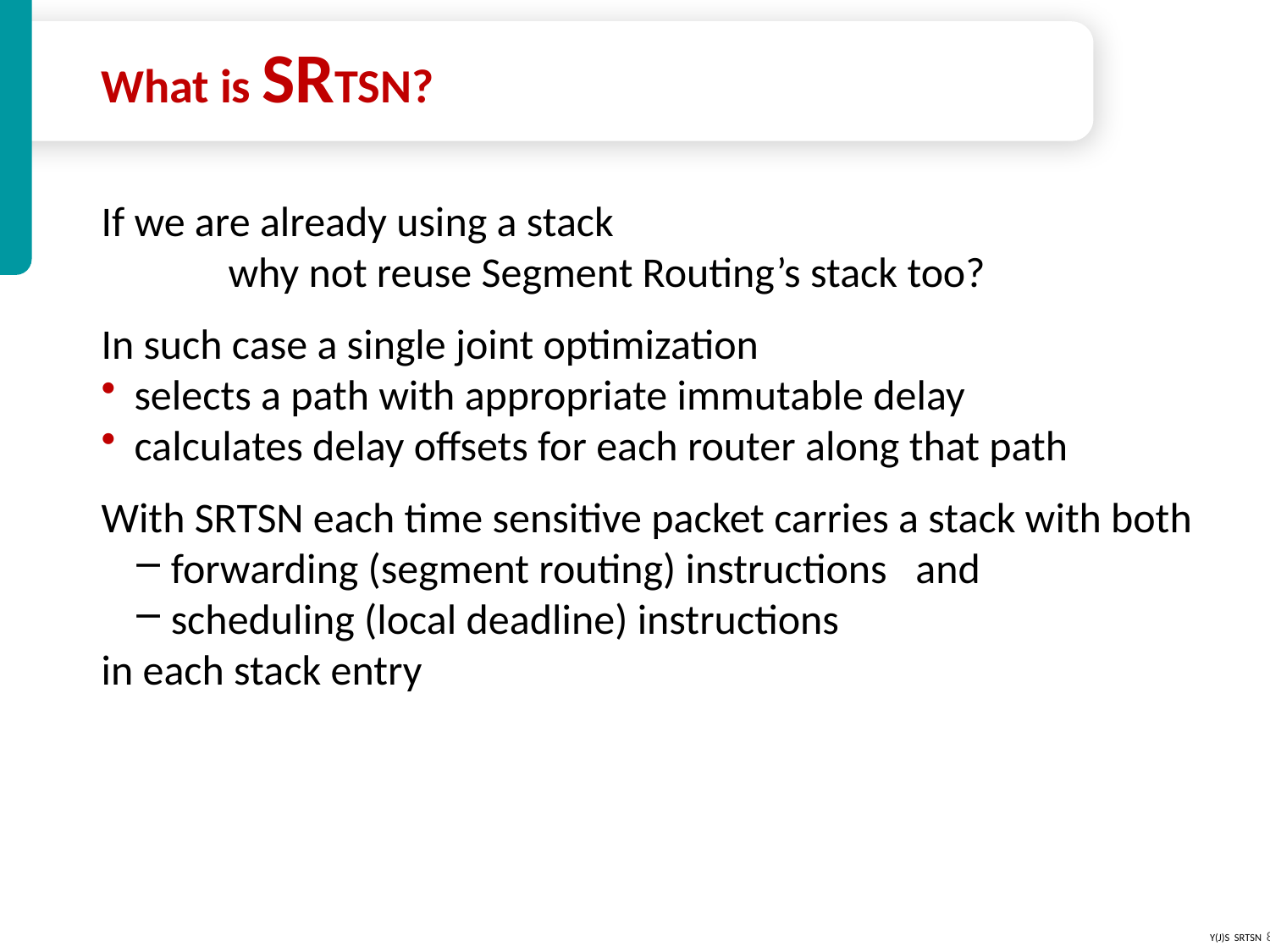

# What is SRTSN?
If we are already using a stack
	why not reuse Segment Routing’s stack too?
In such case a single joint optimization
 selects a path with appropriate immutable delay
 calculates delay offsets for each router along that path
With SRTSN each time sensitive packet carries a stack with both
 forwarding (segment routing) instructions   and
 scheduling (local deadline) instructions
in each stack entry